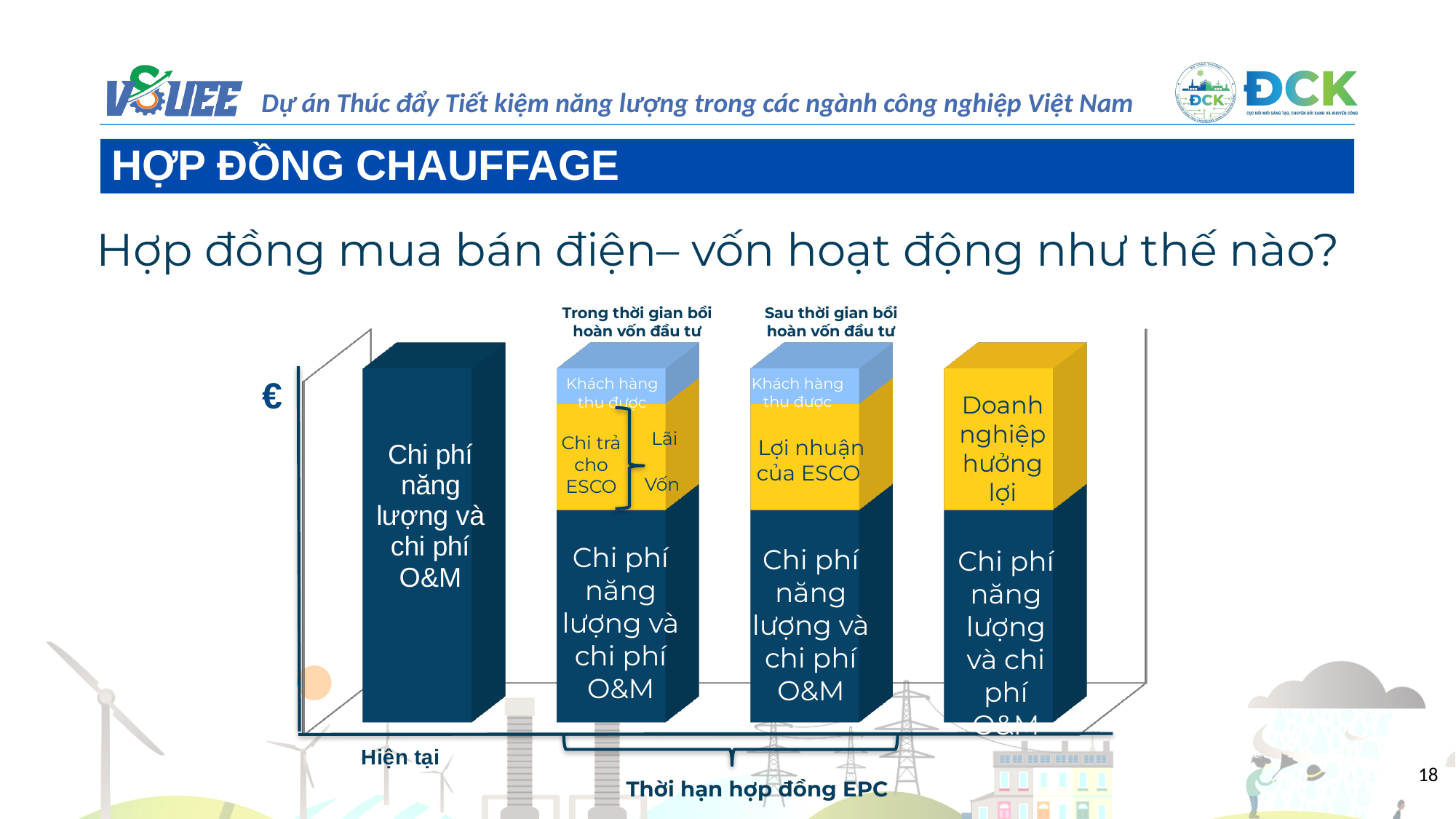

HỢP ĐỒNG CHAUFFAGE
Hợp đồng mua bán điện– vốn hoạt động như thế nào?
Trong thời gian bồi hoàn vốn đầu tư
Sau thời gian bồi hoàn vốn đầu tư
Khách hàng thu được
Doanh nghiệp hưởng lợi

Lãi
Chi phí năng lượng và chi phí O&M

Thời hạn hợp đồng EPC

[unsupported chart]

Khách hàng thu được
Chi trả cho ESCO
Lợi nhuận của ESCO
Vốn
Chi phí năng lượng và chi phí O&M
Chi phí năng lượng và chi phí O&M
18